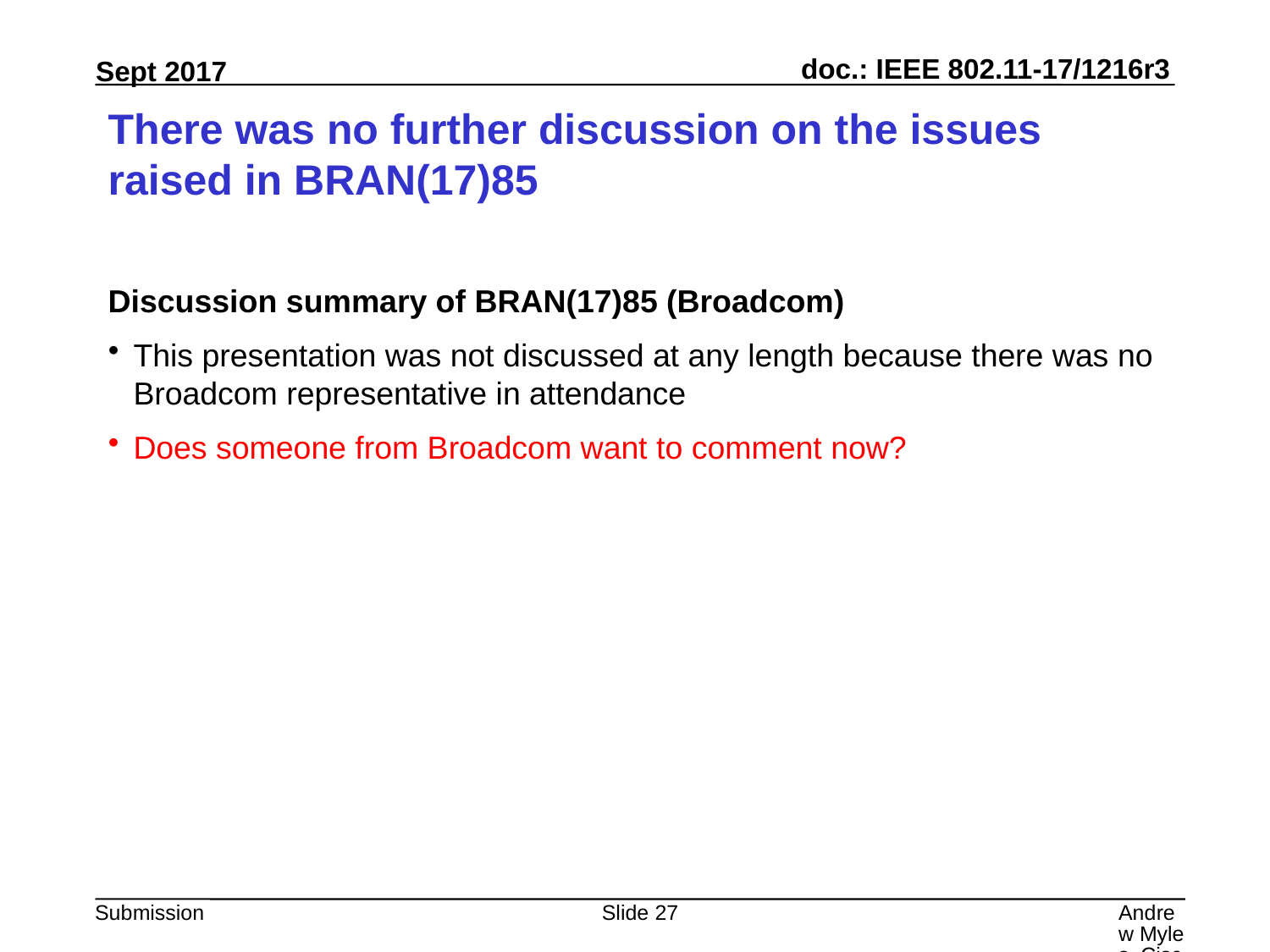

# There was no further discussion on the issues raised in BRAN(17)85
Discussion summary of BRAN(17)85 (Broadcom)
This presentation was not discussed at any length because there was no Broadcom representative in attendance
Does someone from Broadcom want to comment now?
Slide 27
Andrew Myles, Cisco